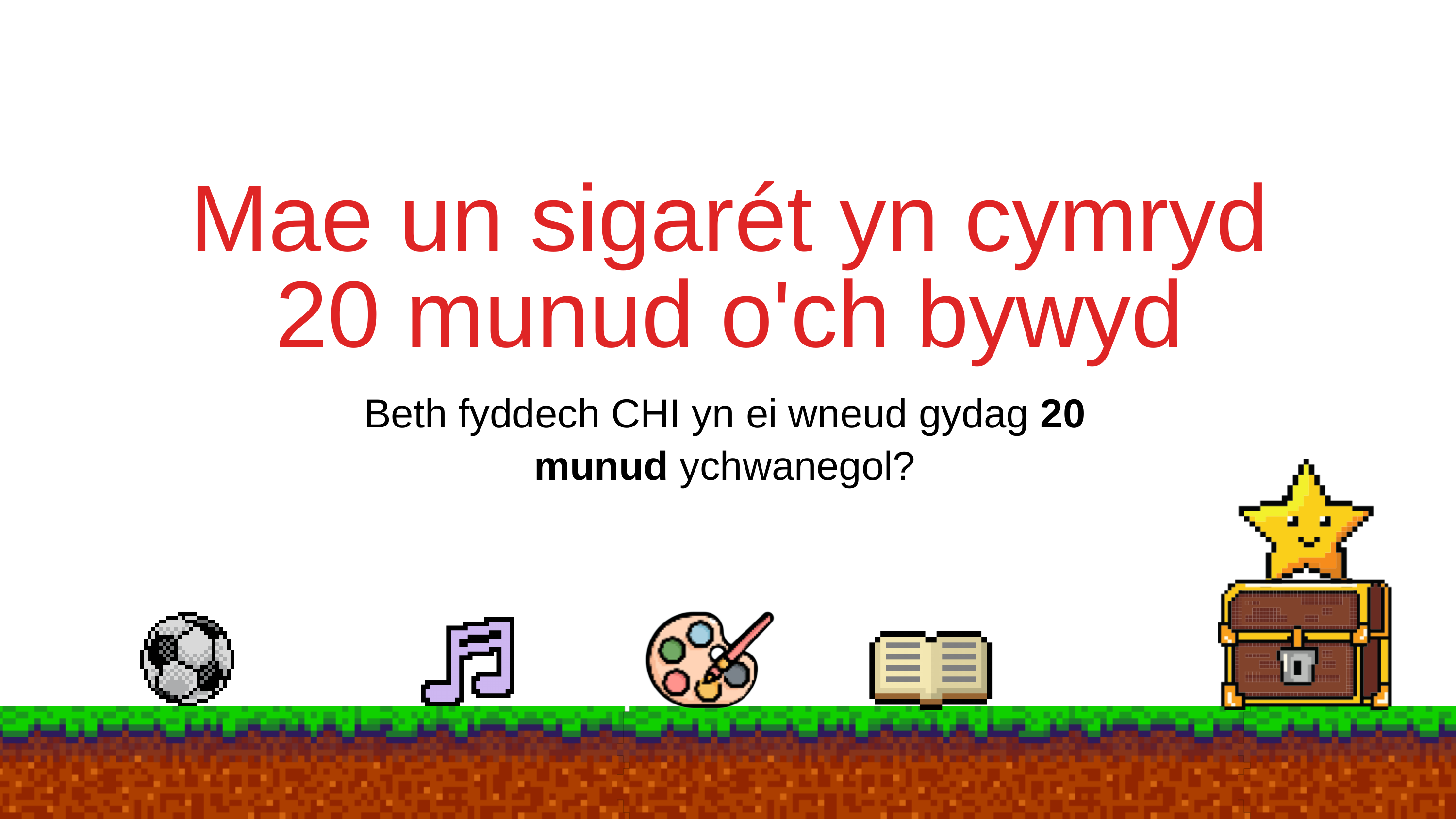

Mae un sigarét yn cymryd 20 munud o'ch bywyd
Beth fyddech CHI yn ei wneud gydag 20 munud ychwanegol?